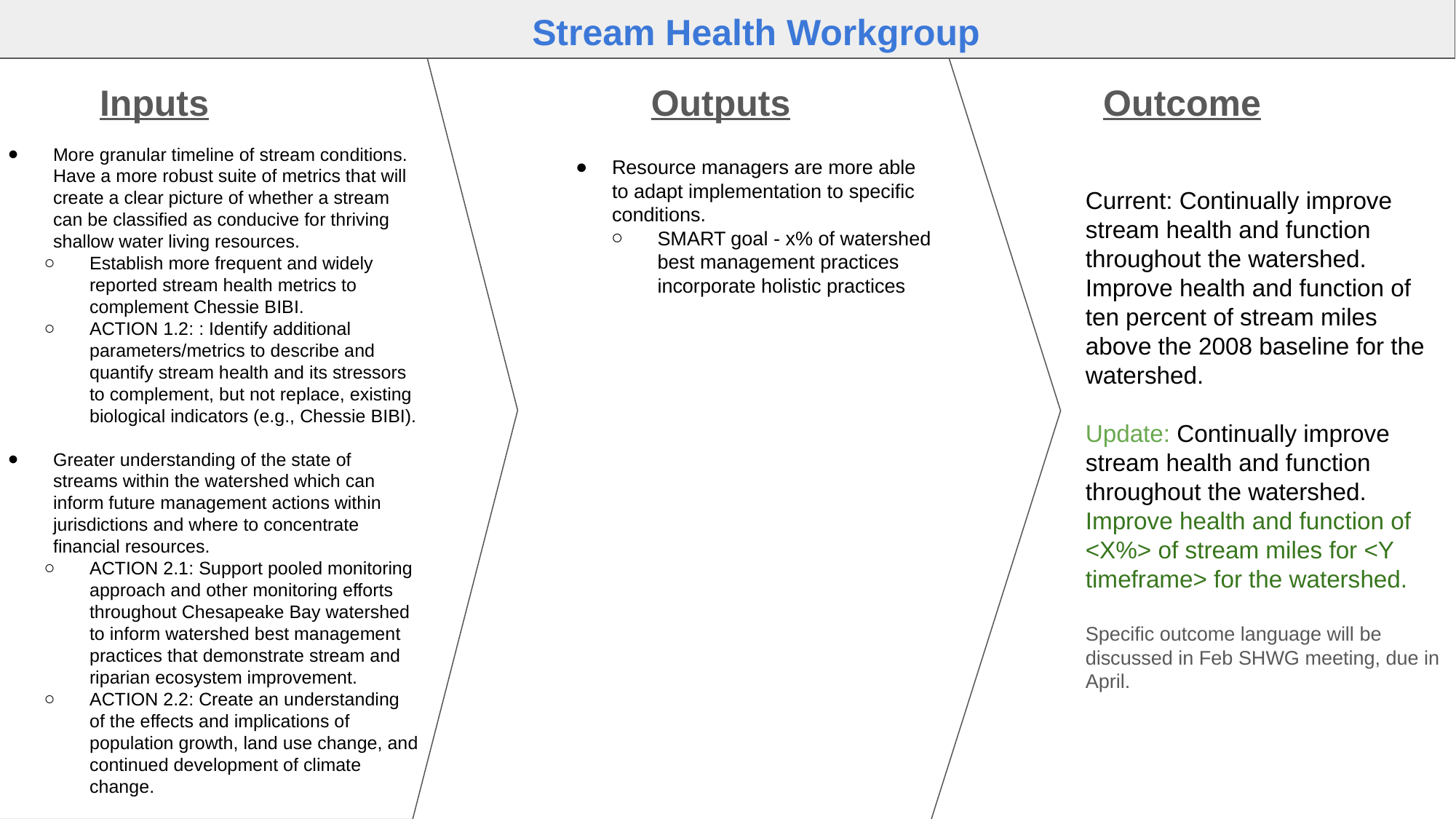

Stream Health Workgroup
Inputs
Outputs
Outcome

More granular timeline of stream conditions. Have a more robust suite of metrics that will create a clear picture of whether a stream can be classified as conducive for thriving shallow water living resources.
Establish more frequent and widely reported stream health metrics to complement Chessie BIBI.
ACTION 1.2: : Identify additional parameters/metrics to describe and quantify stream health and its stressors to complement, but not replace, existing biological indicators (e.g., Chessie BIBI).

Greater understanding of the state of streams within the watershed which can inform future management actions within jurisdictions and where to concentrate financial resources.
ACTION 2.1: Support pooled monitoring approach and other monitoring efforts throughout Chesapeake Bay watershed to inform watershed best management practices that demonstrate stream and riparian ecosystem improvement.
ACTION 2.2: Create an understanding of the effects and implications of population growth, land use change, and continued development of climate change.
Resource managers are more able to adapt implementation to specific conditions.
SMART goal - x% of watershed best management practices incorporate holistic practices

Current: Continually improve stream health and function throughout the watershed. Improve health and function of ten percent of stream miles above the 2008 baseline for the watershed.

Update: Continually improve stream health and function throughout the watershed.
Improve health and function of <X%> of stream miles for <Y timeframe> for the watershed.

Specific outcome language will be discussed in Feb SHWG meeting, due in April.